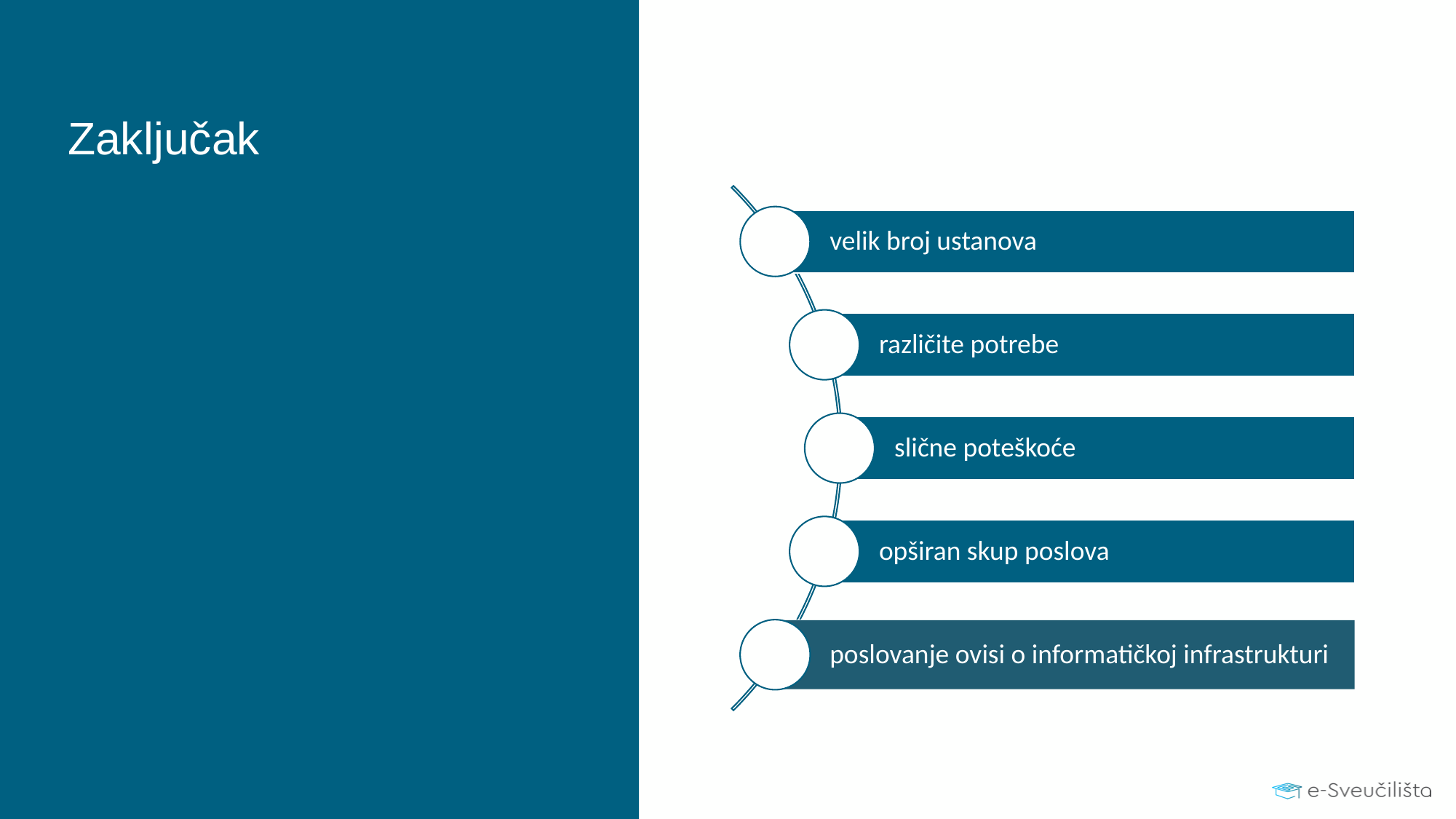

# Zaključak

velik broj ustanova

različite potrebe

slične poteškoće

opširan skup poslova

poslovanje ovisi o informatičkoj infrastrukturi